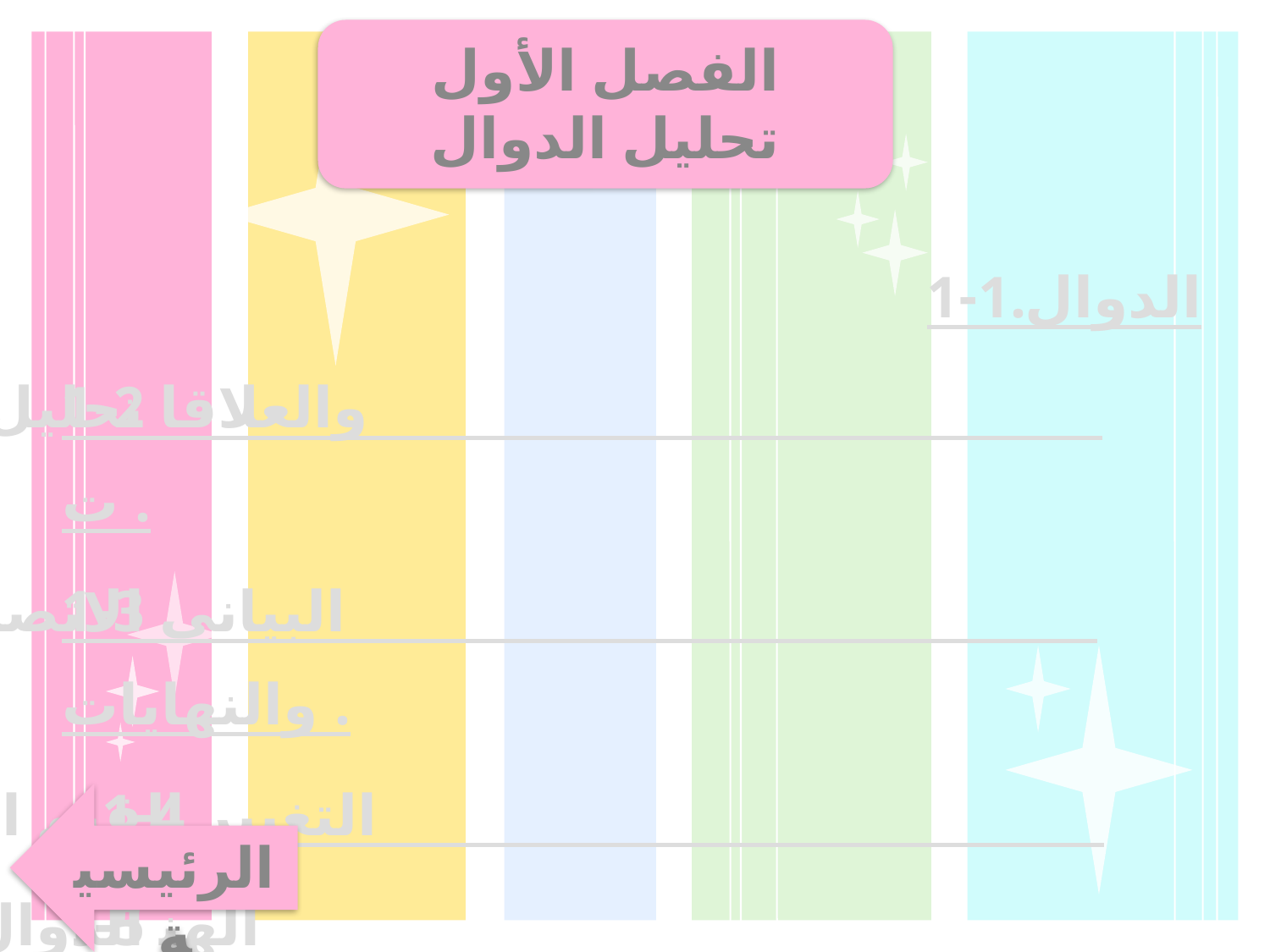

الفصل الأول
تحليل الدوال
1-1 الدوال.
1-2 تحليل التمثيلات البيانية للدوال والعلاقات.
1-3 الاتصال وسلوك طرفى التمثيل البيانى والنهايات.
1-4 القيم القصوى ومتوسط معدل التغيير.
1-5 الدوال الرئيسية ( الأم ) والتحويلات الهندسية.
1-6 العمليات على الدوال وتركيب دالتين.
1-7 العلاقات والدوال العكسية.
الرئيسية